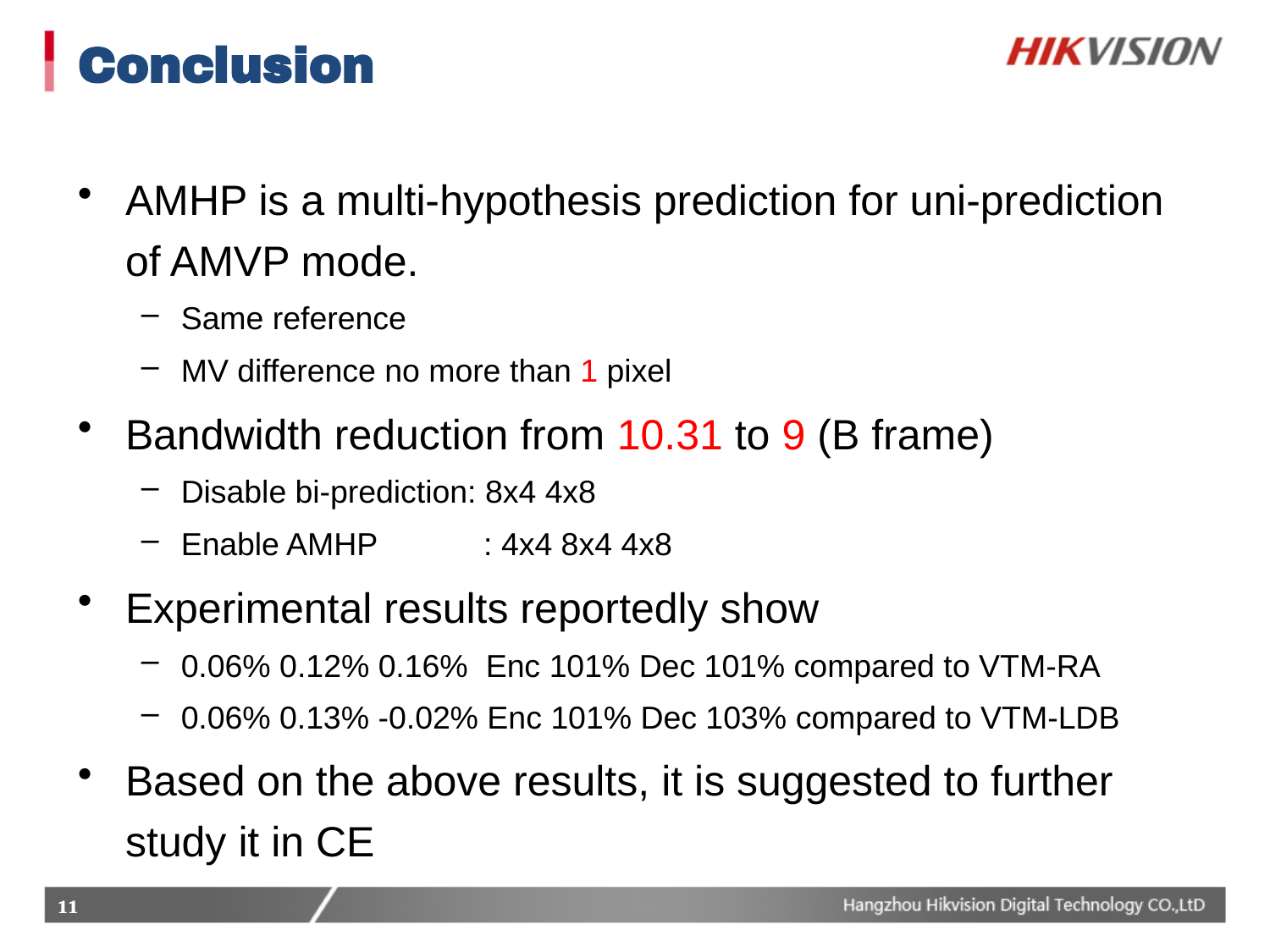

# Conclusion
AMHP is a multi-hypothesis prediction for uni-prediction of AMVP mode.
Same reference
MV difference no more than 1 pixel
Bandwidth reduction from 10.31 to 9 (B frame)
Disable bi-prediction: 8x4 4x8
Enable AMHP            : 4x4 8x4 4x8
Experimental results reportedly show
0.06% 0.12% 0.16%  Enc 101% Dec 101% compared to VTM-RA
0.06% 0.13% -0.02% Enc 101% Dec 103% compared to VTM-LDB
Based on the above results, it is suggested to further study it in CE

11